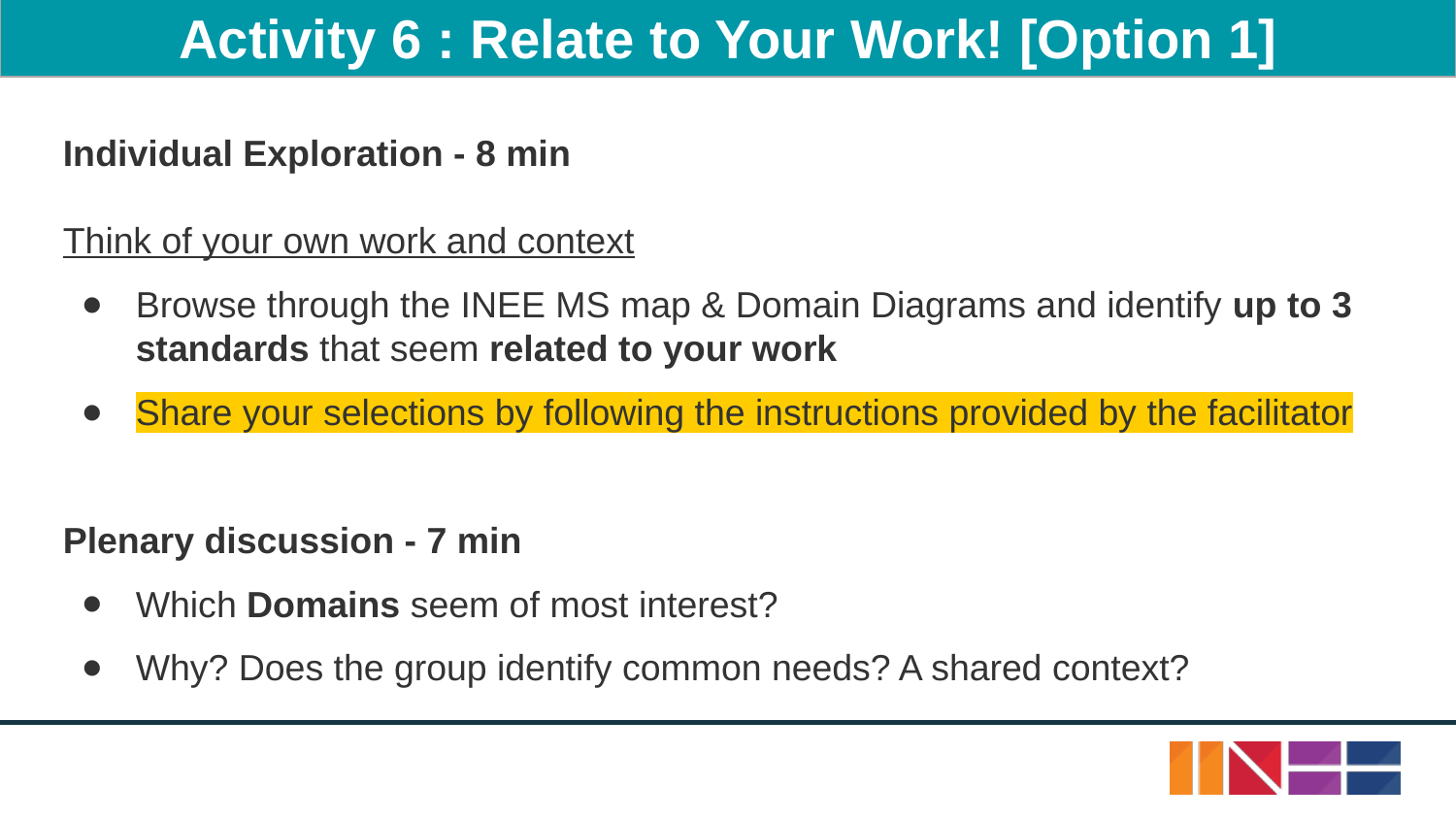

Activity 6 : Relate to Your Work! [Option 1]

Individual Exploration - 8 min

Think of your own work and context
Browse through the INEE MS map & Domain Diagrams and identify up to 3 standards that seem related to your work
Share your selections by following the instructions provided by the facilitator

Plenary discussion - 7 min
Which Domains seem of most interest?
Why? Does the group identify common needs? A shared context?